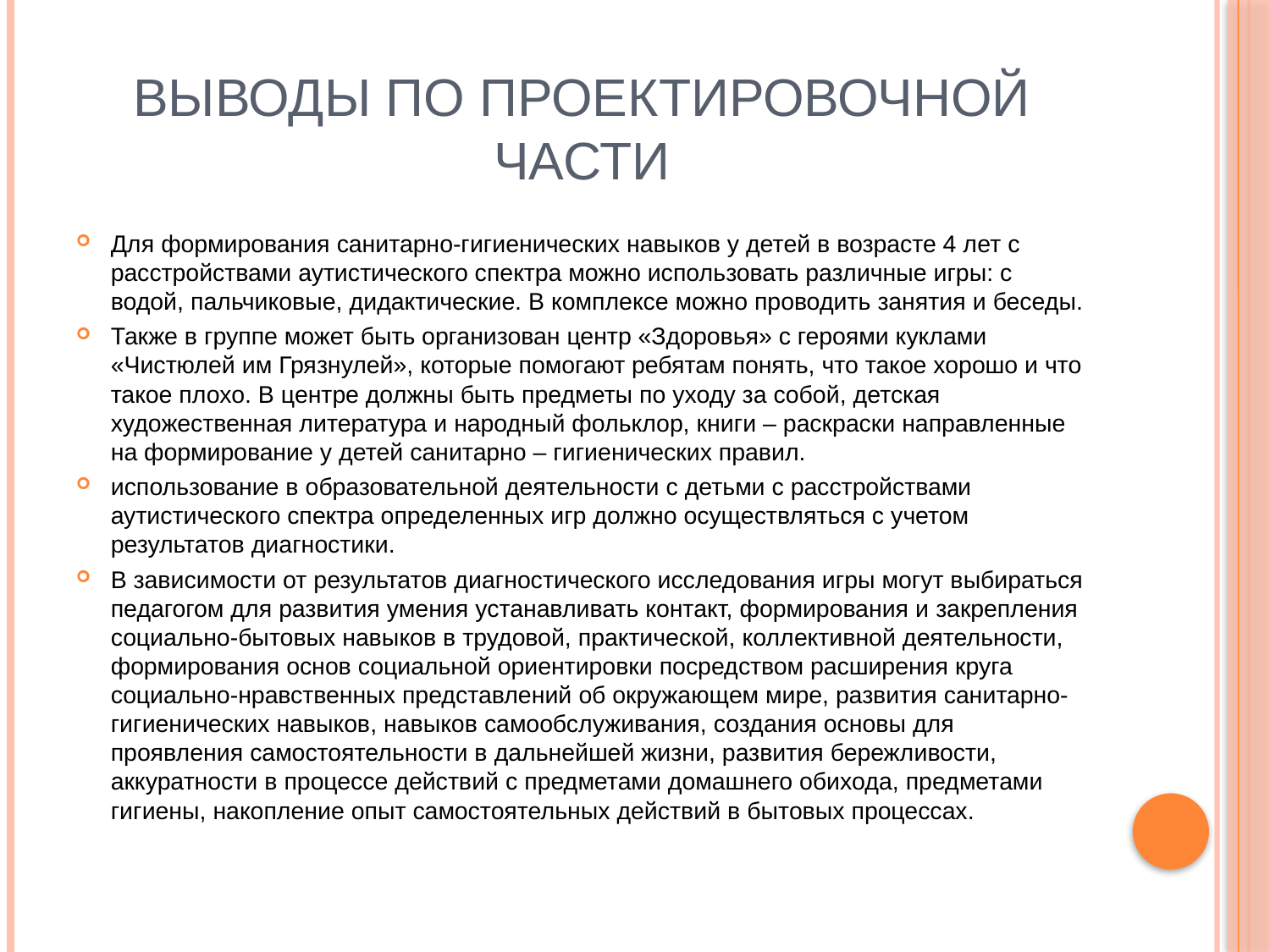

# Выводы по проектировочной части
Для формирования санитарно-гигиенических навыков у детей в возрасте 4 лет с расстройствами аутистического спектра можно использовать различные игры: с водой, пальчиковые, дидактические. В комплексе можно проводить занятия и беседы.
Также в группе может быть организован центр «Здоровья» с героями куклами «Чистюлей им Грязнулей», которые помогают ребятам понять, что такое хорошо и что такое плохо. В центре должны быть предметы по уходу за собой, детская художественная литература и народный фольклор, книги – раскраски направленные на формирование у детей санитарно – гигиенических правил.
использование в образовательной деятельности с детьми с расстройствами аутистического спектра определенных игр должно осуществляться с учетом результатов диагностики.
В зависимости от результатов диагностического исследования игры могут выбираться педагогом для развития умения устанавливать контакт, формирования и закрепления социально-бытовых навыков в трудовой, практической, коллективной деятельности, формирования основ социальной ориентировки посредством расширения круга социально-нравственных представлений об окружающем мире, развития санитарно-гигиенических навыков, навыков самообслуживания, создания основы для проявления самостоятельности в дальнейшей жизни, развития бережливости, аккуратности в процессе действий с предметами домашнего обихода, предметами гигиены, накопление опыт самостоятельных действий в бытовых процессах.